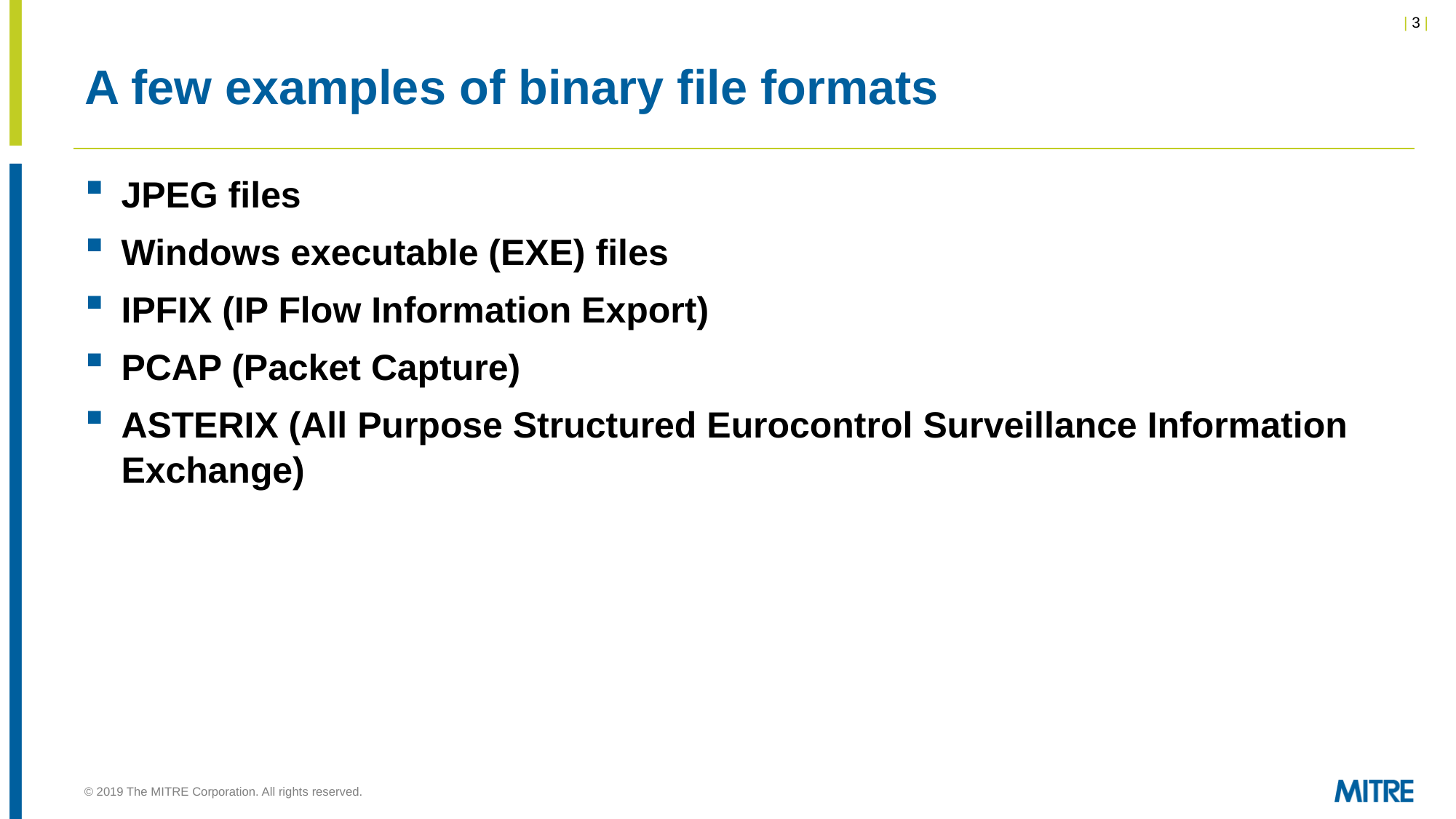

# A few examples of binary file formats
JPEG files
Windows executable (EXE) files
IPFIX (IP Flow Information Export)
PCAP (Packet Capture)
ASTERIX (All Purpose Structured Eurocontrol Surveillance Information Exchange)
© 2019 The MITRE Corporation. All rights reserved.